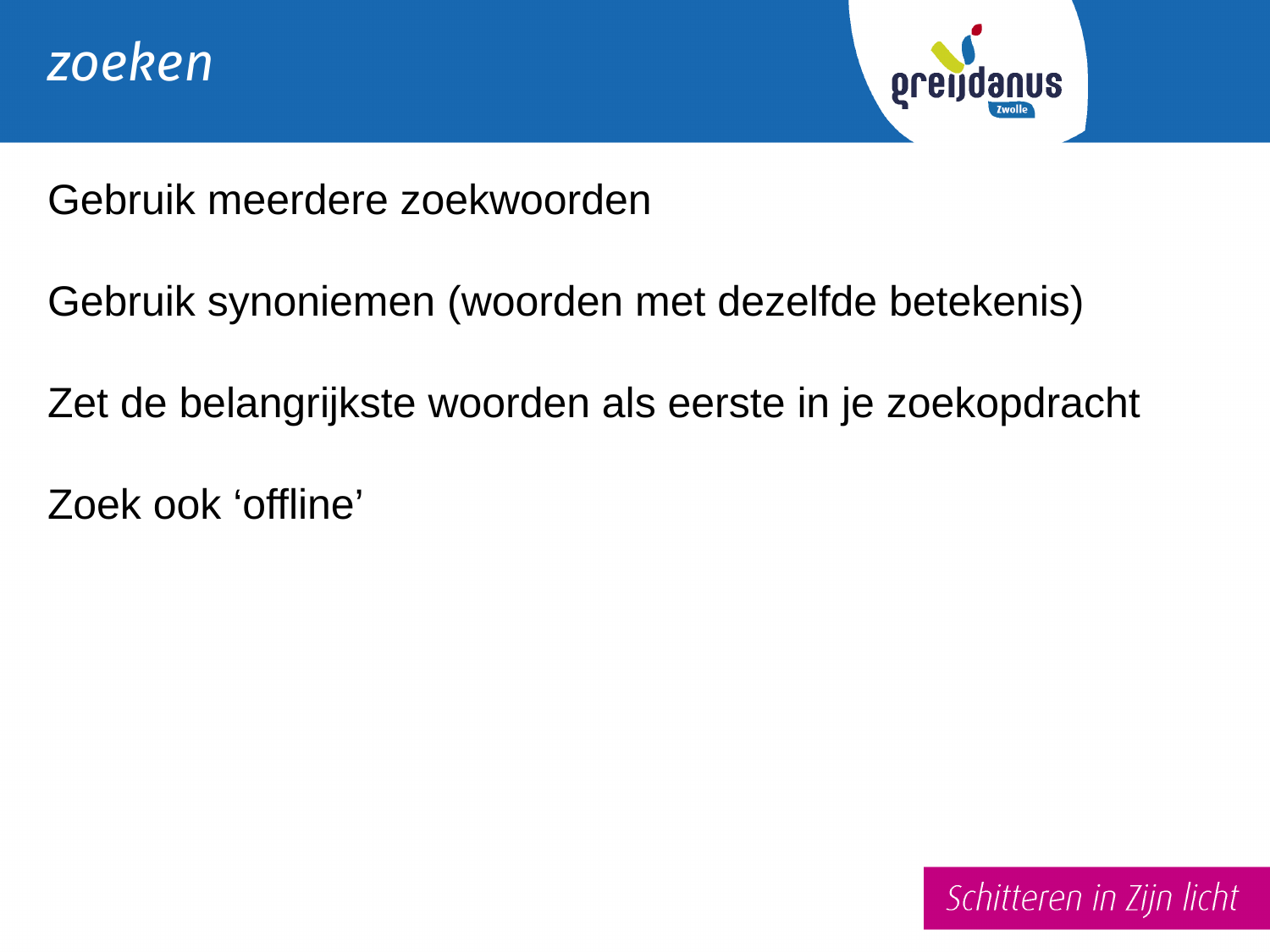

# zoeken
Gebruik meerdere zoekwoorden

Gebruik synoniemen (woorden met dezelfde betekenis)

Zet de belangrijkste woorden als eerste in je zoekopdracht

Zoek ook ‘offline’